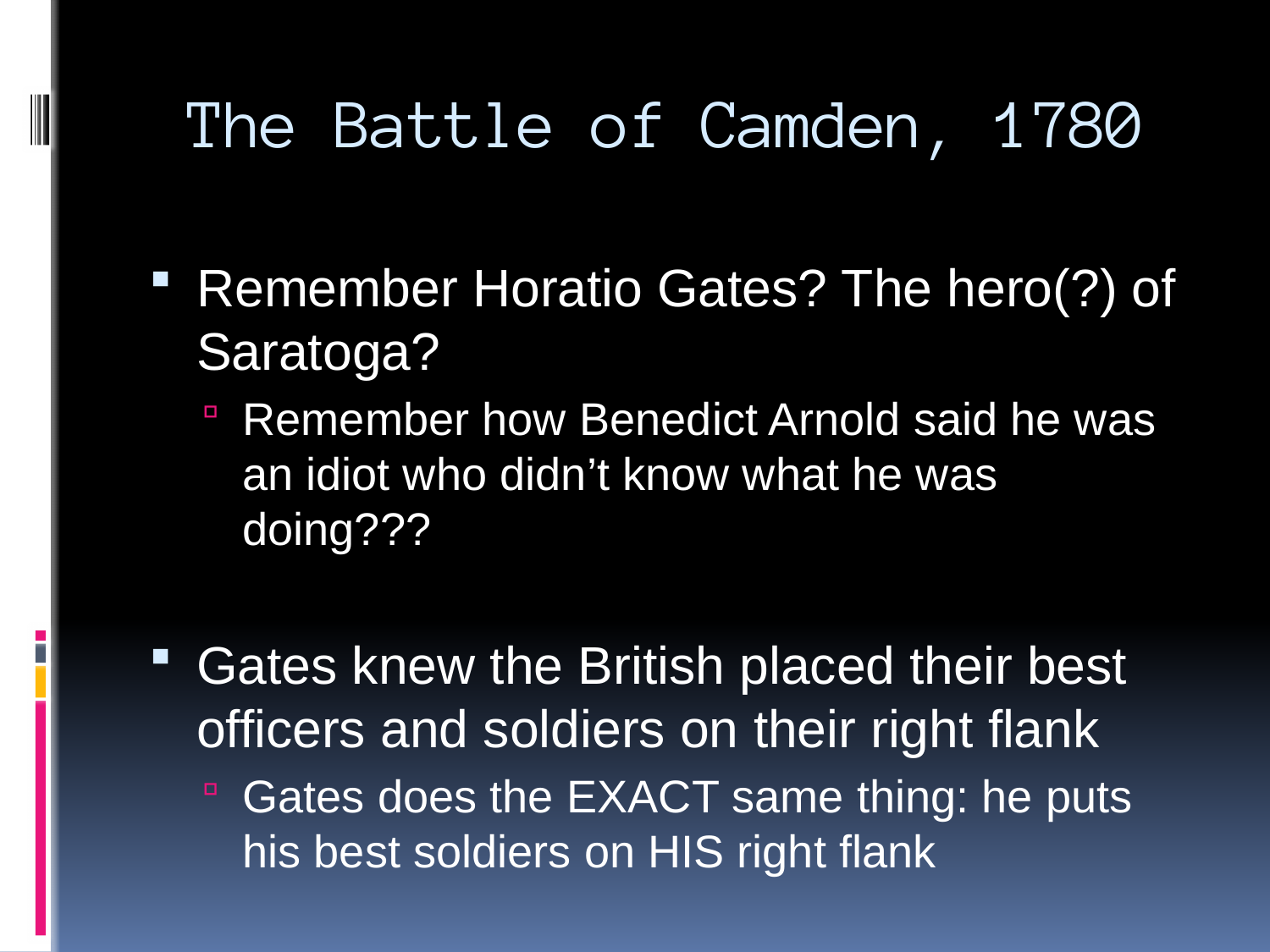

# The Battle of Camden, 1780
Remember Horatio Gates? The hero(?) of Saratoga?
Remember how Benedict Arnold said he was an idiot who didn’t know what he was doing???

Gates knew the British placed their best officers and soldiers on their right flank
Gates does the EXACT same thing: he puts his best soldiers on HIS right flank